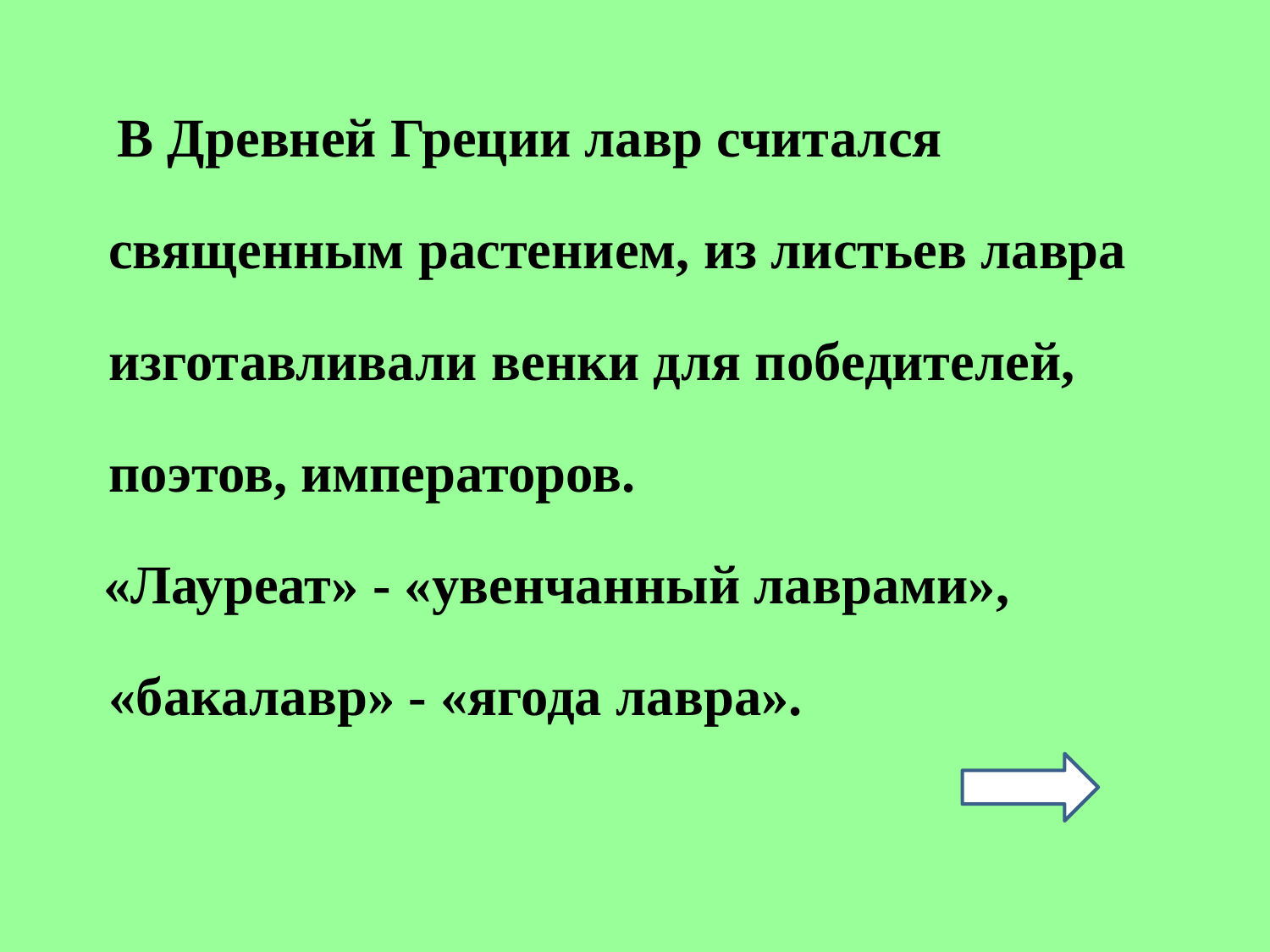

#
    В Древней Греции лавр считался священным растением, из листьев лавра изготавливали венки для победителей, поэтов, императоров.
   «Лауреат» - «увенчанный лаврами», «бакалавр» - «ягода лавра».